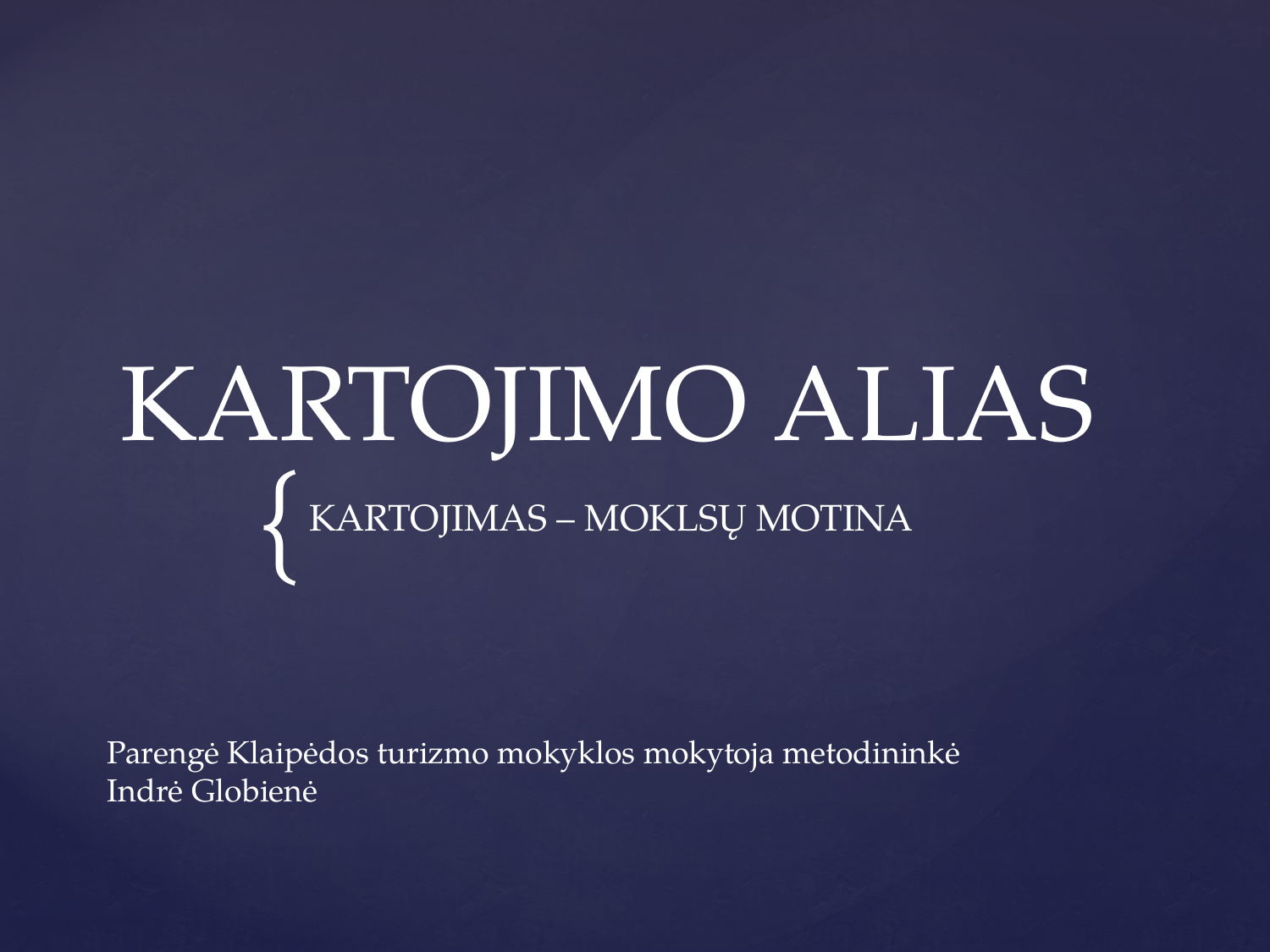

# KARTOJIMO ALIAS
KARTOJIMAS – MOKLSŲ MOTINA
Parengė Klaipėdos turizmo mokyklos mokytoja metodininkė
Indrė Globienė